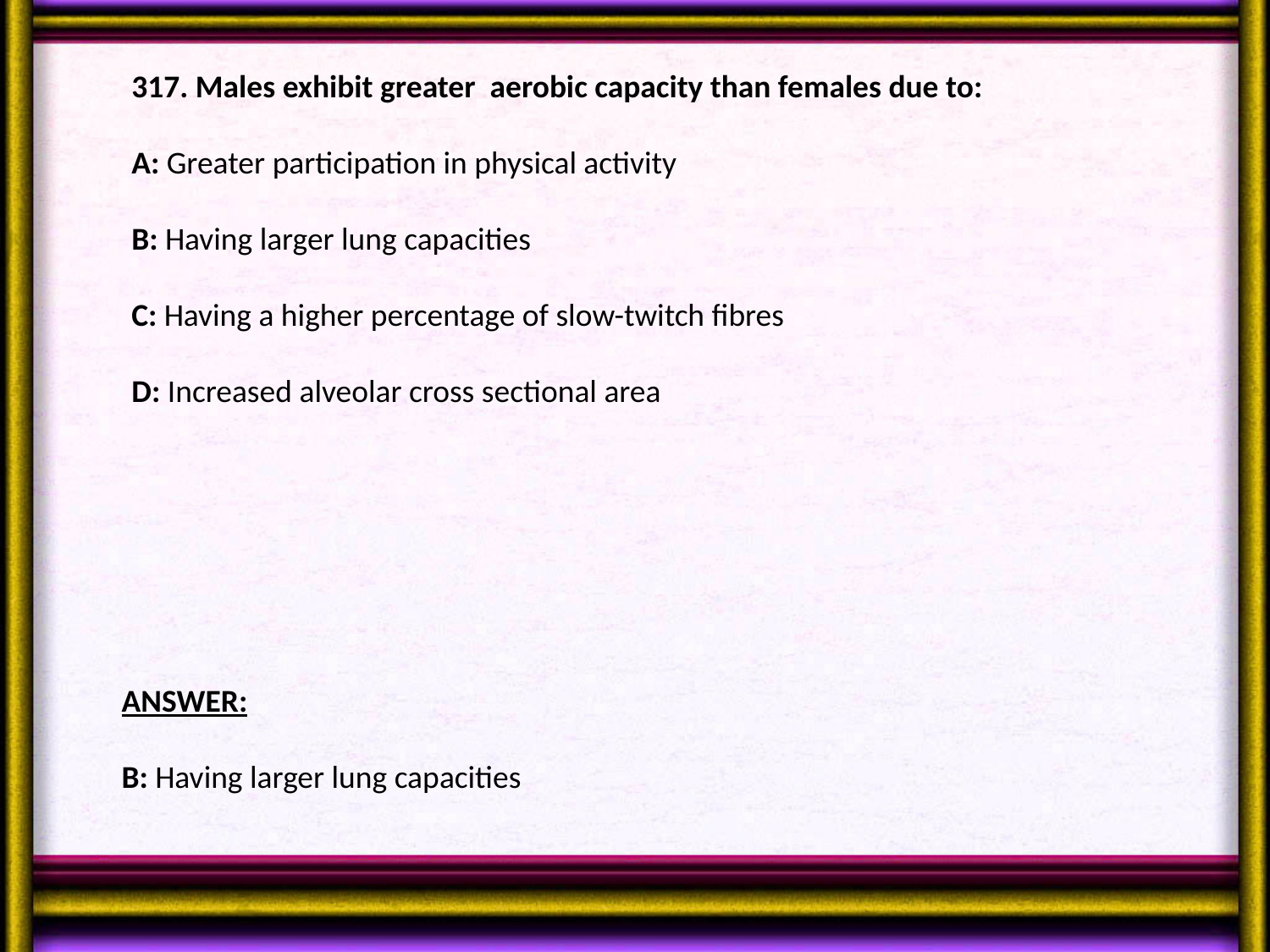

317. Males exhibit greater  aerobic capacity than females due to:

A: Greater participation in physical activity

B: Having larger lung capacities

C: Having a higher percentage of slow-twitch fibres

D: Increased alveolar cross sectional area

ANSWER:

B: Having larger lung capacities